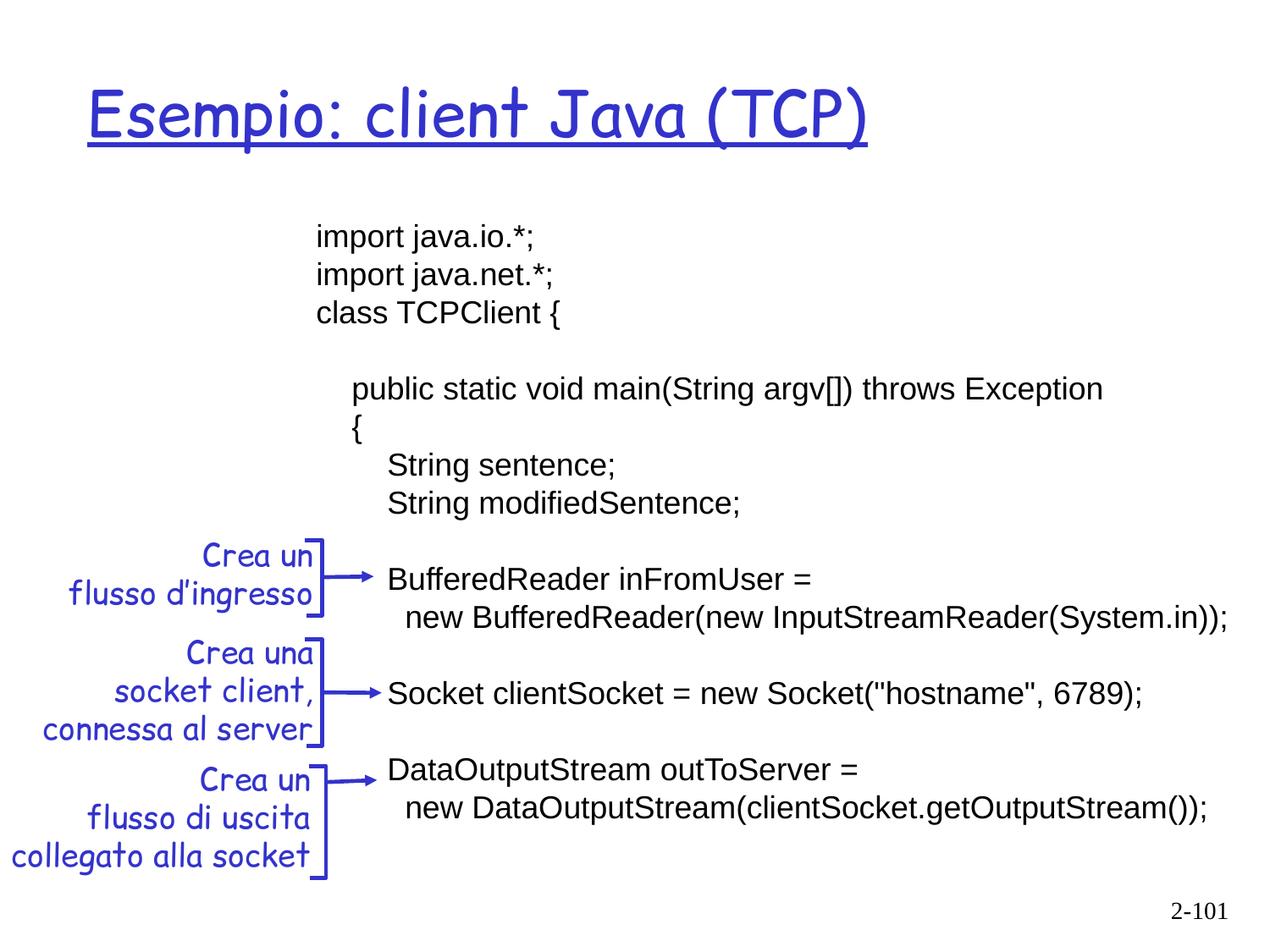

# Esempio: client Java (TCP)
import java.io.*;
import java.net.*;
class TCPClient {

    public static void main(String argv[]) throws Exception
    {
        String sentence;
        String modifiedSentence;

        BufferedReader inFromUser =
          new BufferedReader(new InputStreamReader(System.in));

        Socket clientSocket = new Socket("hostname", 6789);

        DataOutputStream outToServer =
          new DataOutputStream(clientSocket.getOutputStream());

Crea un
flusso d’ingresso

Crea una
socket client,
connessa al server

Crea un
flusso di uscita
collegato alla socket

2-101